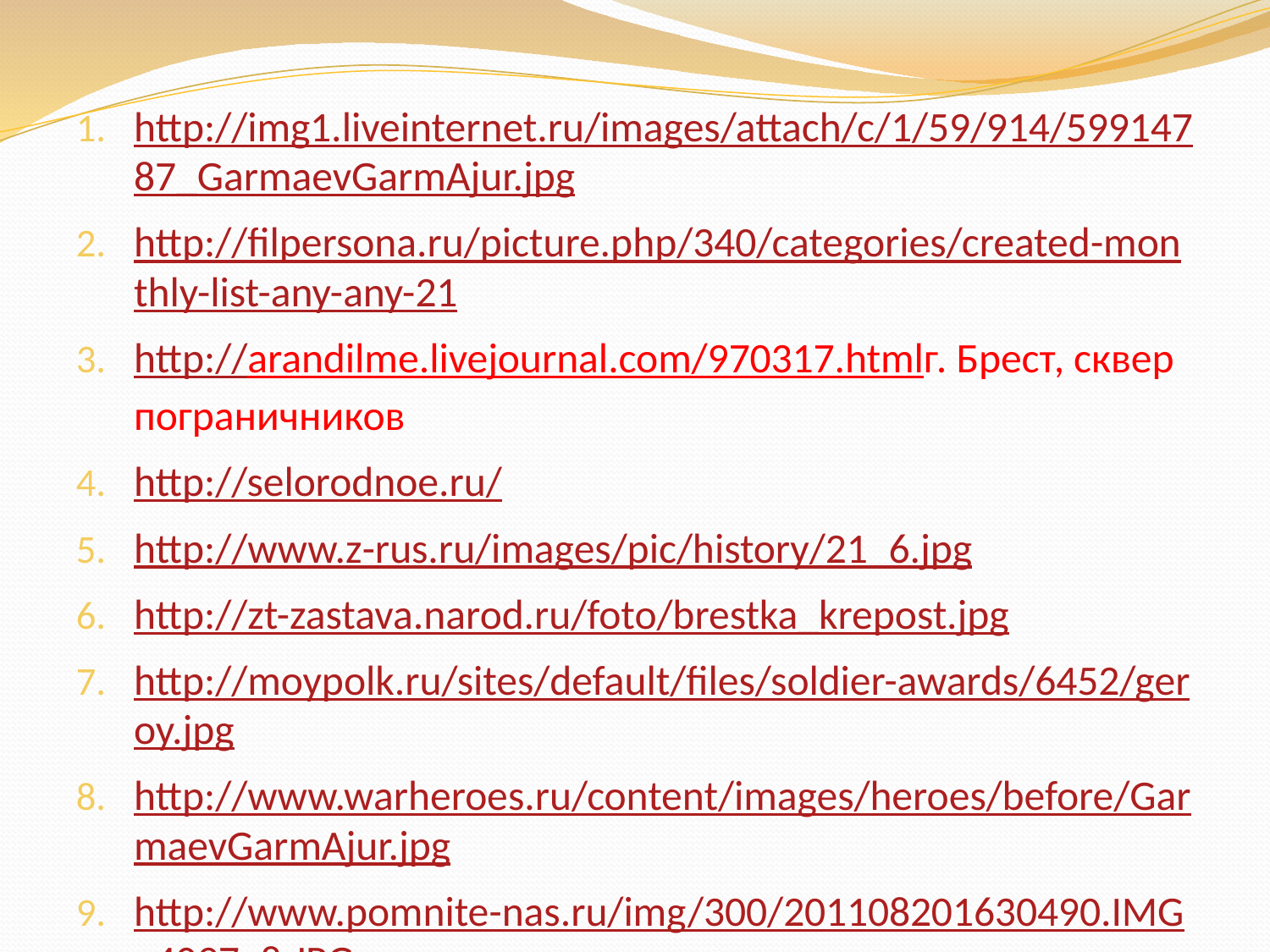

http://img1.liveinternet.ru/images/attach/c/1/59/914/59914787_GarmaevGarmAjur.jpg
http://filpersona.ru/picture.php/340/categories/created-monthly-list-any-any-21
http://arandilme.livejournal.com/970317.htmlг. Брест, сквер пограничников
http://selorodnoe.ru/
http://www.z-rus.ru/images/pic/history/21_6.jpg
http://zt-zastava.narod.ru/foto/brestka_krepost.jpg
http://moypolk.ru/sites/default/files/soldier-awards/6452/geroy.jpg
http://www.warheroes.ru/content/images/heroes/before/GarmaevGarmAjur.jpg
http://www.pomnite-nas.ru/img/300/201108201630490.IMG_4097_8.JPG
http://www.pomnite-nas.ru/img/300/201108201630060.IMG_4096.JPG